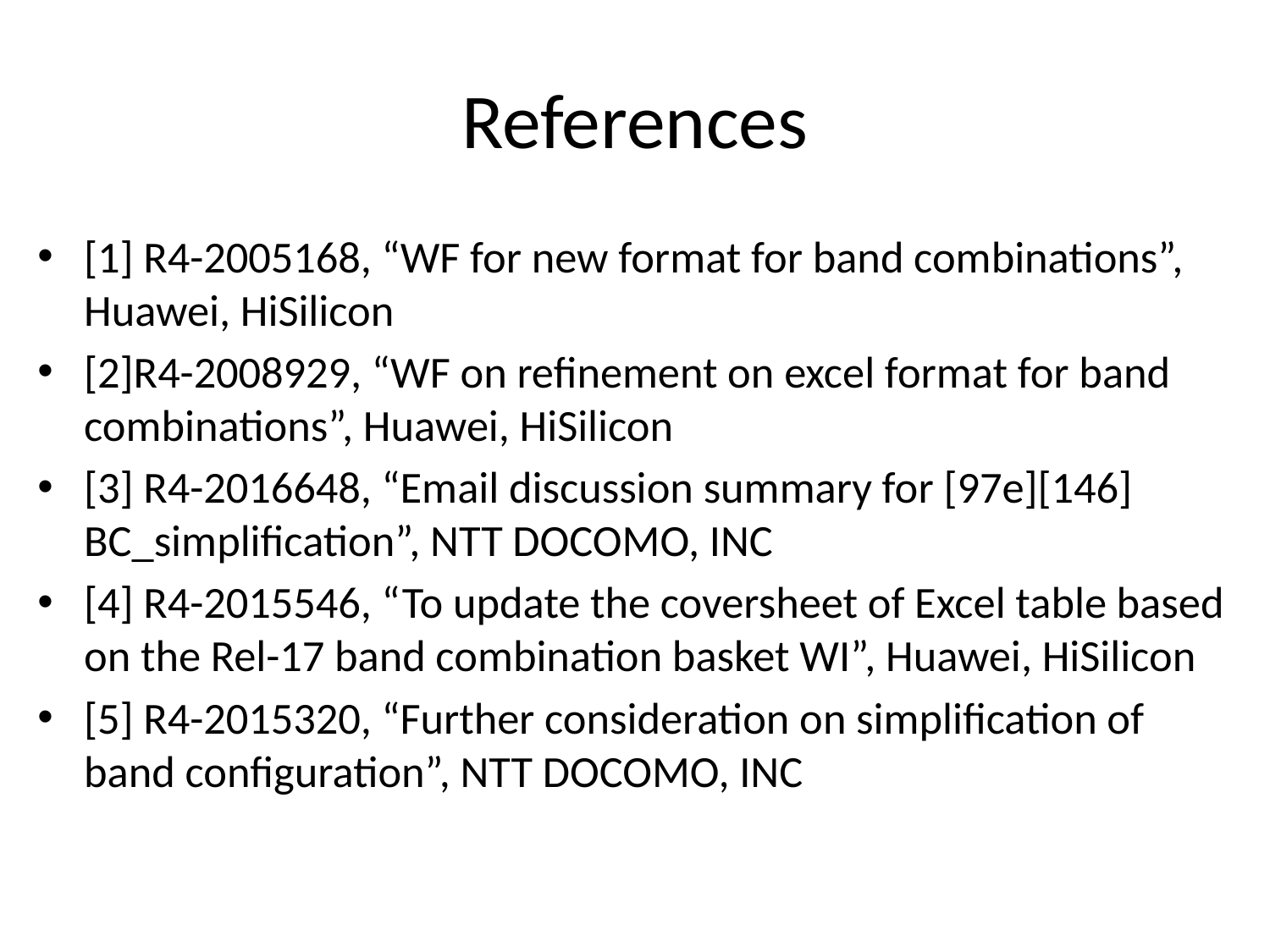

# References
[1] R4-2005168, “WF for new format for band combinations”, Huawei, HiSilicon
[2]R4-2008929, “WF on refinement on excel format for band combinations”, Huawei, HiSilicon
[3] R4-2016648, “Email discussion summary for [97e][146] BC_simplification”, NTT DOCOMO, INC
[4] R4-2015546, “To update the coversheet of Excel table based on the Rel-17 band combination basket WI”, Huawei, HiSilicon
[5] R4-2015320, “Further consideration on simplification of band configuration”, NTT DOCOMO, INC